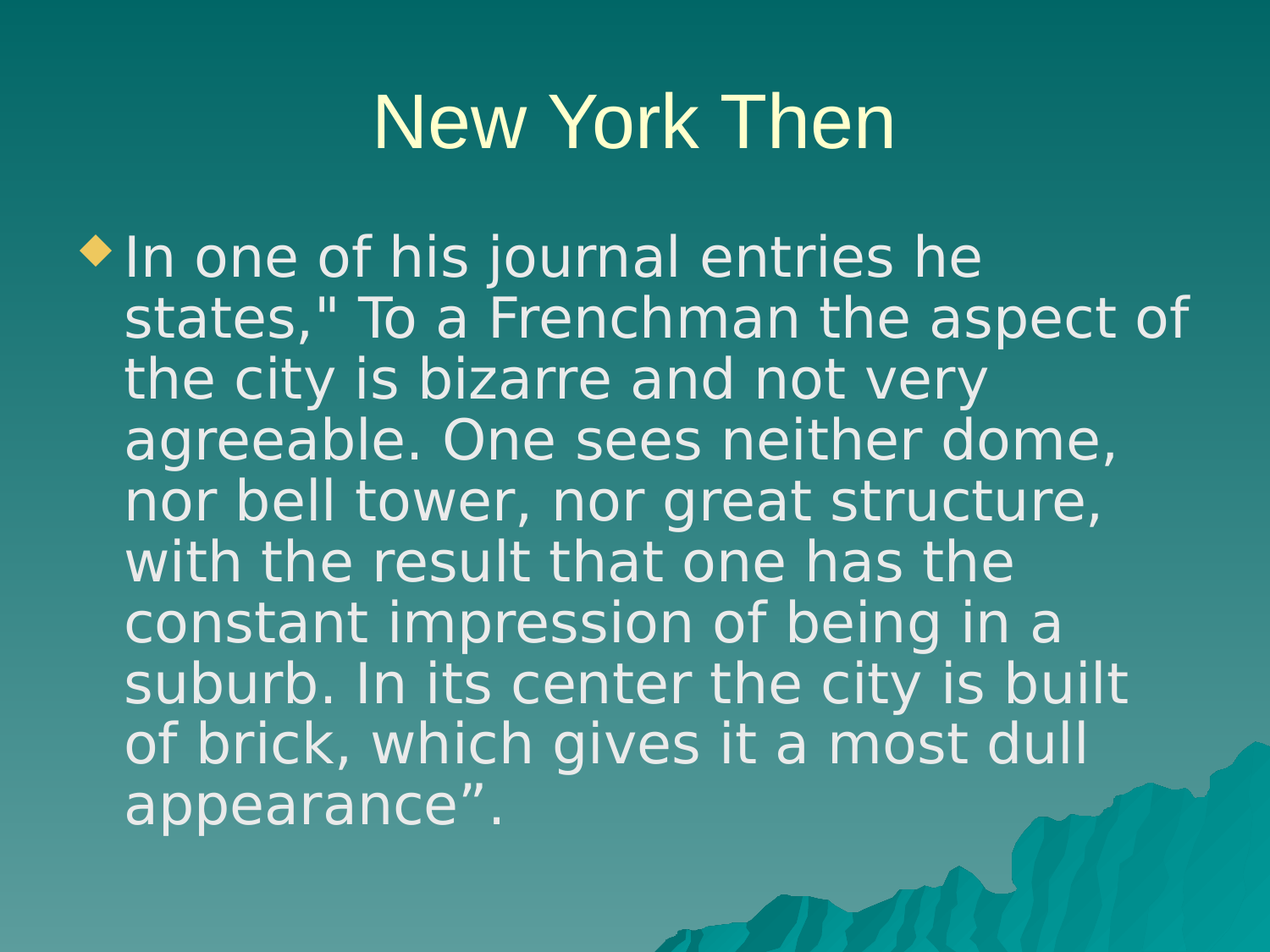

# New York Then
In one of his journal entries he states," To a Frenchman the aspect of the city is bizarre and not very agreeable. One sees neither dome, nor bell tower, nor great structure, with the result that one has the constant impression of being in a suburb. In its center the city is built of brick, which gives it a most dull appearance”.